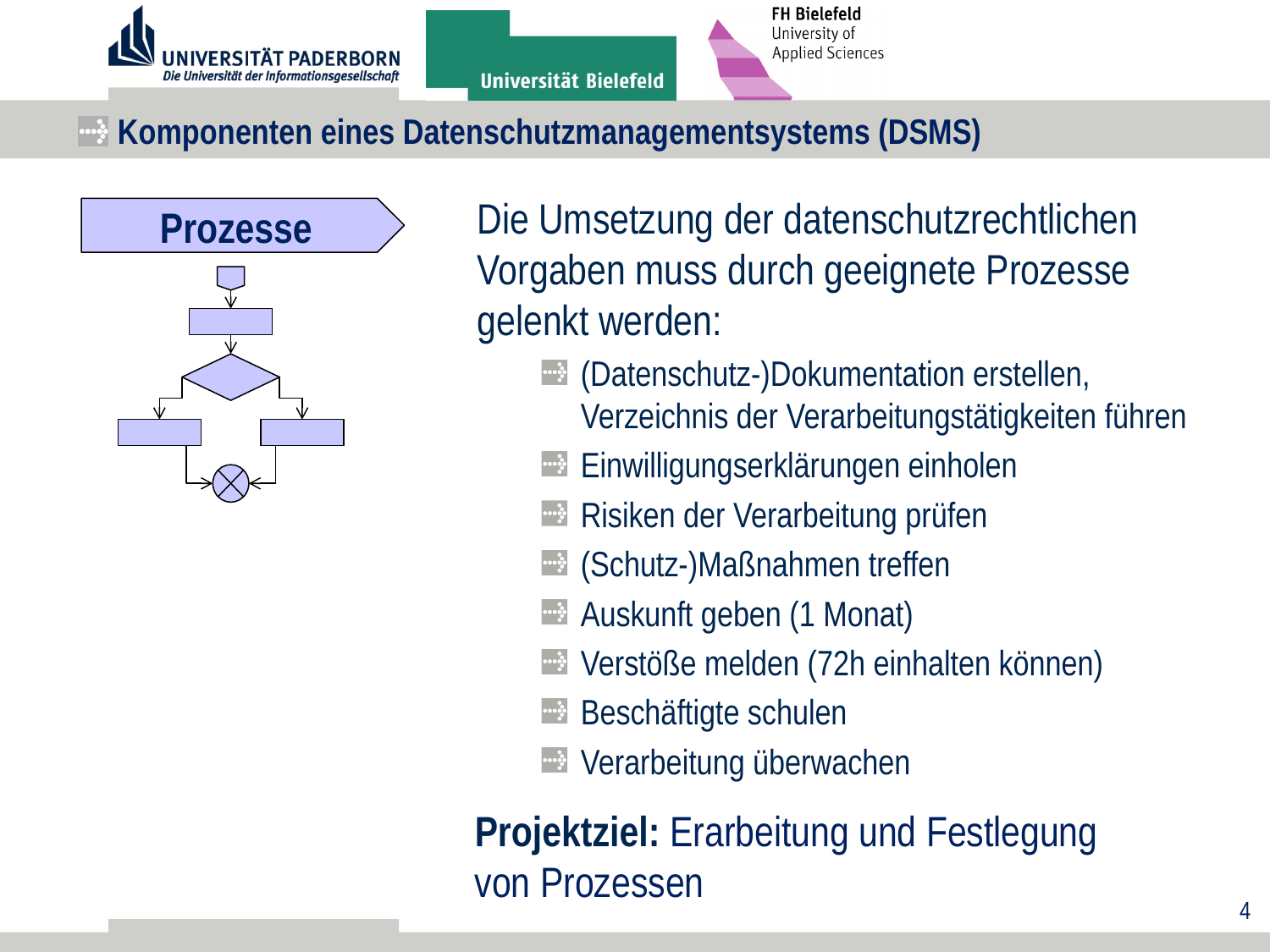

# Komponenten eines Datenschutzmanagementsystems (DSMS)

Die Umsetzung der datenschutzrechtlichen Vorgaben muss durch geeignete Prozesse gelenkt werden:
(Datenschutz-)Dokumentation erstellen, Verzeichnis der Verarbeitungstätigkeiten führen
Einwilligungserklärungen einholen
Risiken der Verarbeitung prüfen
(Schutz-)Maßnahmen treffen
Auskunft geben (1 Monat)
Verstöße melden (72h einhalten können)
Beschäftigte schulen
Verarbeitung überwachen

Prozesse

Projektziel: Erarbeitung und Festlegung von Prozessen
4